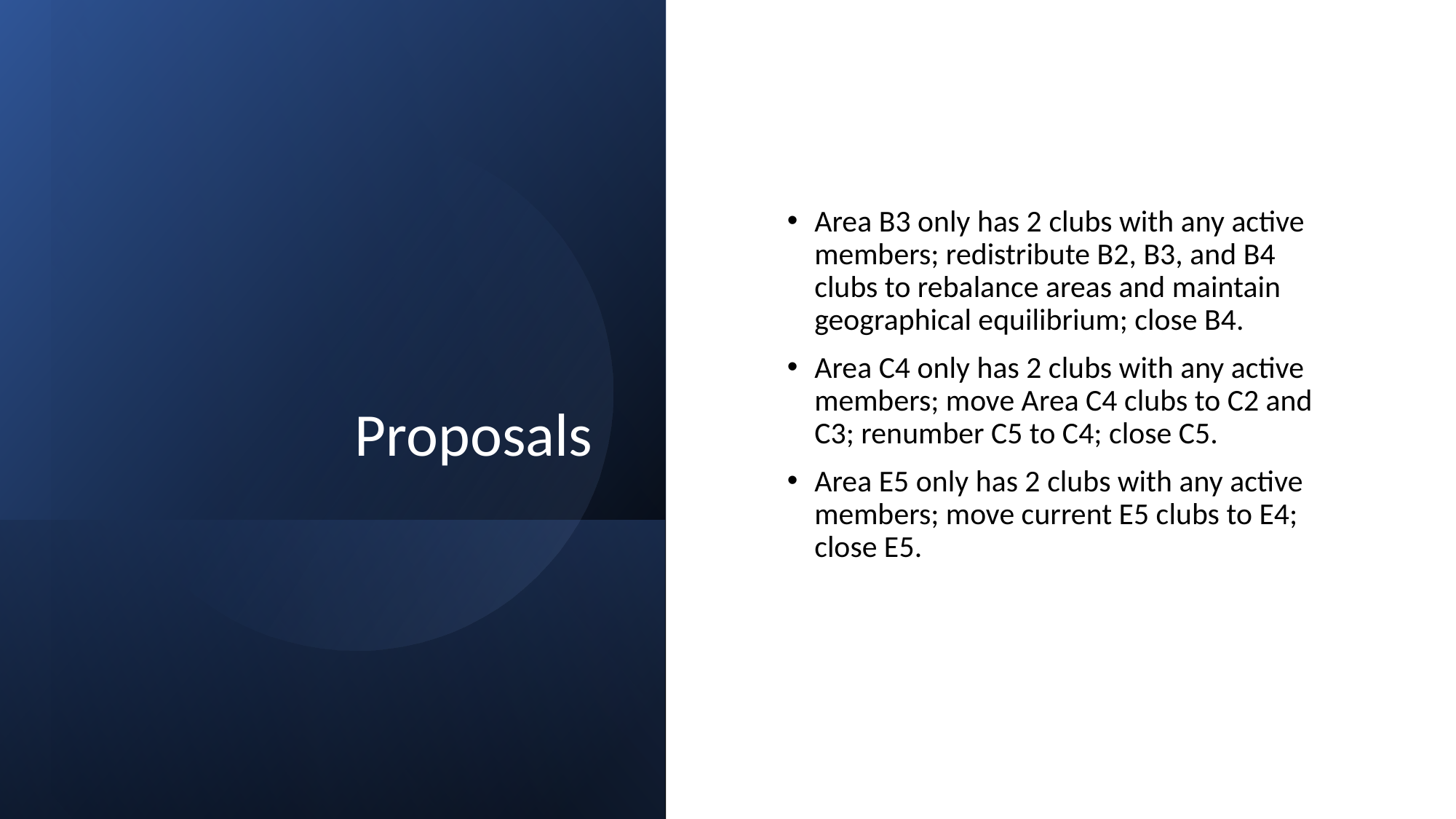

# Proposals

Area B3 only has 2 clubs with any active members; redistribute B2, B3, and B4 clubs to rebalance areas and maintain geographical equilibrium; close B4.
Area C4 only has 2 clubs with any active members; move Area C4 clubs to C2 and C3; renumber C5 to C4; close C5.
Area E5 only has 2 clubs with any active members; move current E5 clubs to E4; close E5.